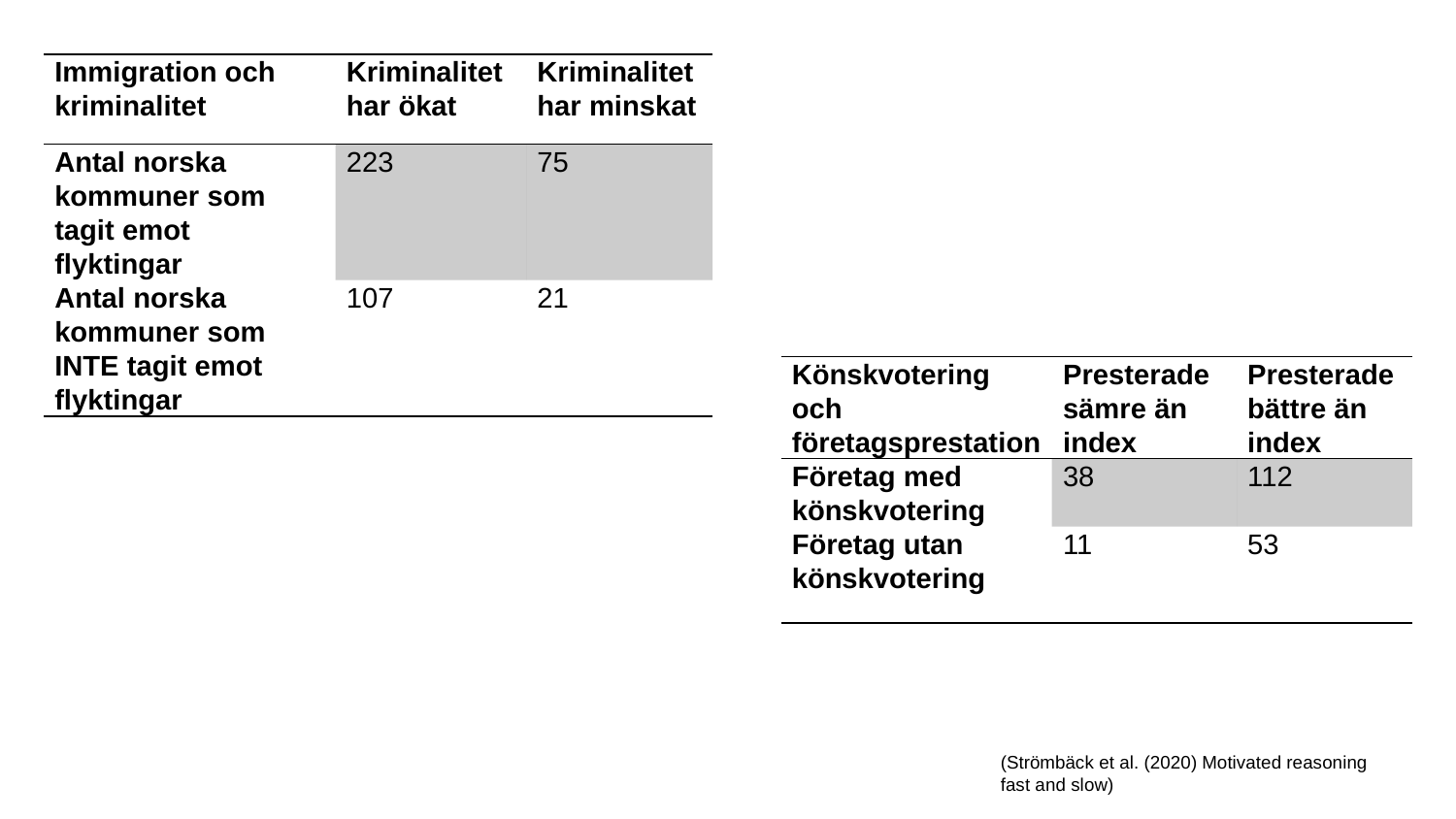

| Immigration och kriminalitet | Kriminalitet har ökat | Kriminalitet har minskat |
| --- | --- | --- |
| Antal norska kommuner som tagit emot flyktingar | 223 | 75 |
| Antal norska kommuner som INTE tagit emot flyktingar | 107 | 21 |
| Könskvotering och företagsprestation | Presterade sämre än index | Presterade bättre än index |
| --- | --- | --- |
| Företag med könskvotering | 38 | 112 |
| Företag utan könskvotering | 11 | 53 |
(Strömbäck et al. (2020) Motivated reasoning fast and slow)